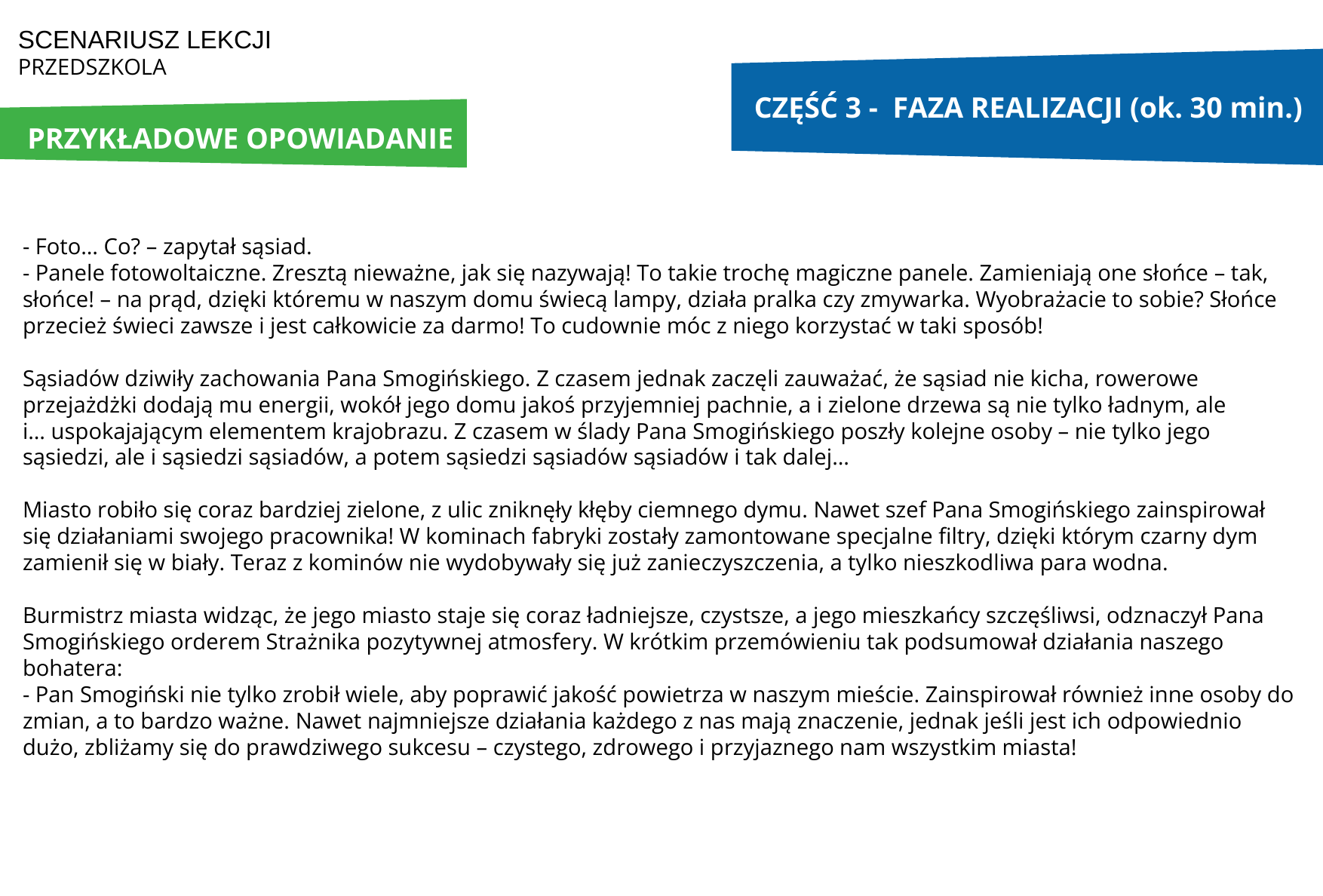

SCENARIUSZ LEKCJI
PRZEDSZKOLA
CZĘŚĆ 3 -  FAZA REALIZACJI (ok. 30 min.)
PRZYKŁADOWE OPOWIADANIE
- Foto… Co? – zapytał sąsiad.
- Panele fotowoltaiczne. Zresztą nieważne, jak się nazywają! To takie trochę magiczne panele. Zamieniają one słońce – tak, słońce! – na prąd, dzięki któremu w naszym domu świecą lampy, działa pralka czy zmywarka. Wyobrażacie to sobie? Słońce przecież świeci zawsze i jest całkowicie za darmo! To cudownie móc z niego korzystać w taki sposób!

Sąsiadów dziwiły zachowania Pana Smogińskiego. Z czasem jednak zaczęli zauważać, że sąsiad nie kicha, rowerowe przejażdżki dodają mu energii, wokół jego domu jakoś przyjemniej pachnie, a i zielone drzewa są nie tylko ładnym, ale          i… uspokajającym elementem krajobrazu. Z czasem w ślady Pana Smogińskiego poszły kolejne osoby – nie tylko jego sąsiedzi, ale i sąsiedzi sąsiadów, a potem sąsiedzi sąsiadów sąsiadów i tak dalej…

Miasto robiło się coraz bardziej zielone, z ulic zniknęły kłęby ciemnego dymu. Nawet szef Pana Smogińskiego zainspirował się działaniami swojego pracownika! W kominach fabryki zostały zamontowane specjalne filtry, dzięki którym czarny dym zamienił się w biały. Teraz z kominów nie wydobywały się już zanieczyszczenia, a tylko nieszkodliwa para wodna.

Burmistrz miasta widząc, że jego miasto staje się coraz ładniejsze, czystsze, a jego mieszkańcy szczęśliwsi, odznaczył Pana Smogińskiego orderem Strażnika pozytywnej atmosfery. W krótkim przemówieniu tak podsumował działania naszego bohatera:
- Pan Smogiński nie tylko zrobił wiele, aby poprawić jakość powietrza w naszym mieście. Zainspirował również inne osoby do zmian, a to bardzo ważne. Nawet najmniejsze działania każdego z nas mają znaczenie, jednak jeśli jest ich odpowiednio dużo, zbliżamy się do prawdziwego sukcesu – czystego, zdrowego i przyjaznego nam wszystkim miasta!